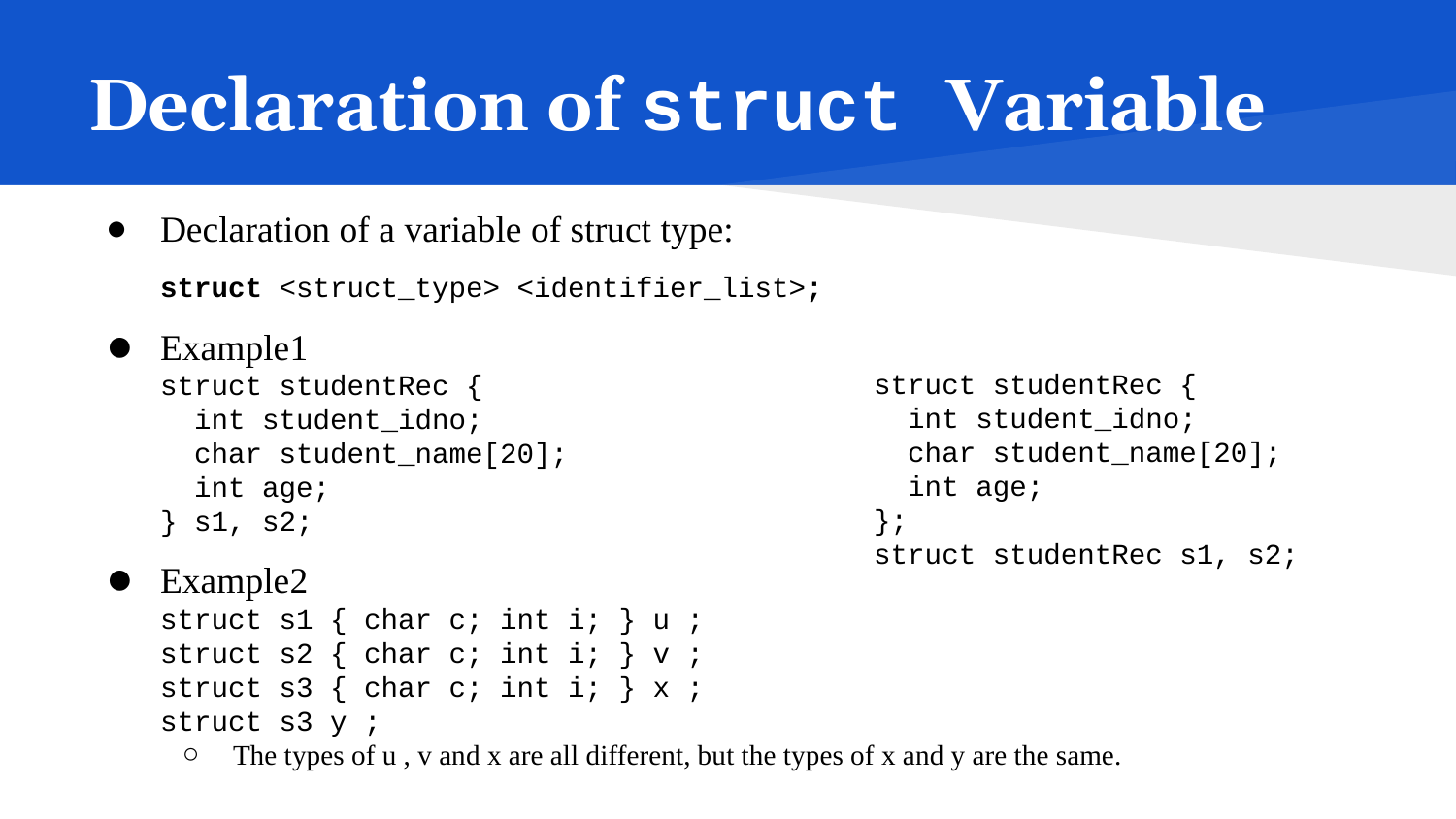

# Declaration of struct Variable
Declaration of a variable of struct type:
struct <struct_type> <identifier_list>;
Example1
struct studentRec {
  int student_idno;
  char student_name[20];
  int age;
} s1, s2;
Example2
struct s1 { char c; int i; } u ;
struct s2 { char c; int i; } v ;
struct s3 { char c; int i; } x ;
struct s3 y ;
The types of u , v and x are all different, but the types of x and y are the same.
struct studentRec {
  int student_idno;
  char student_name[20];
  int age;
};
struct studentRec s1, s2;